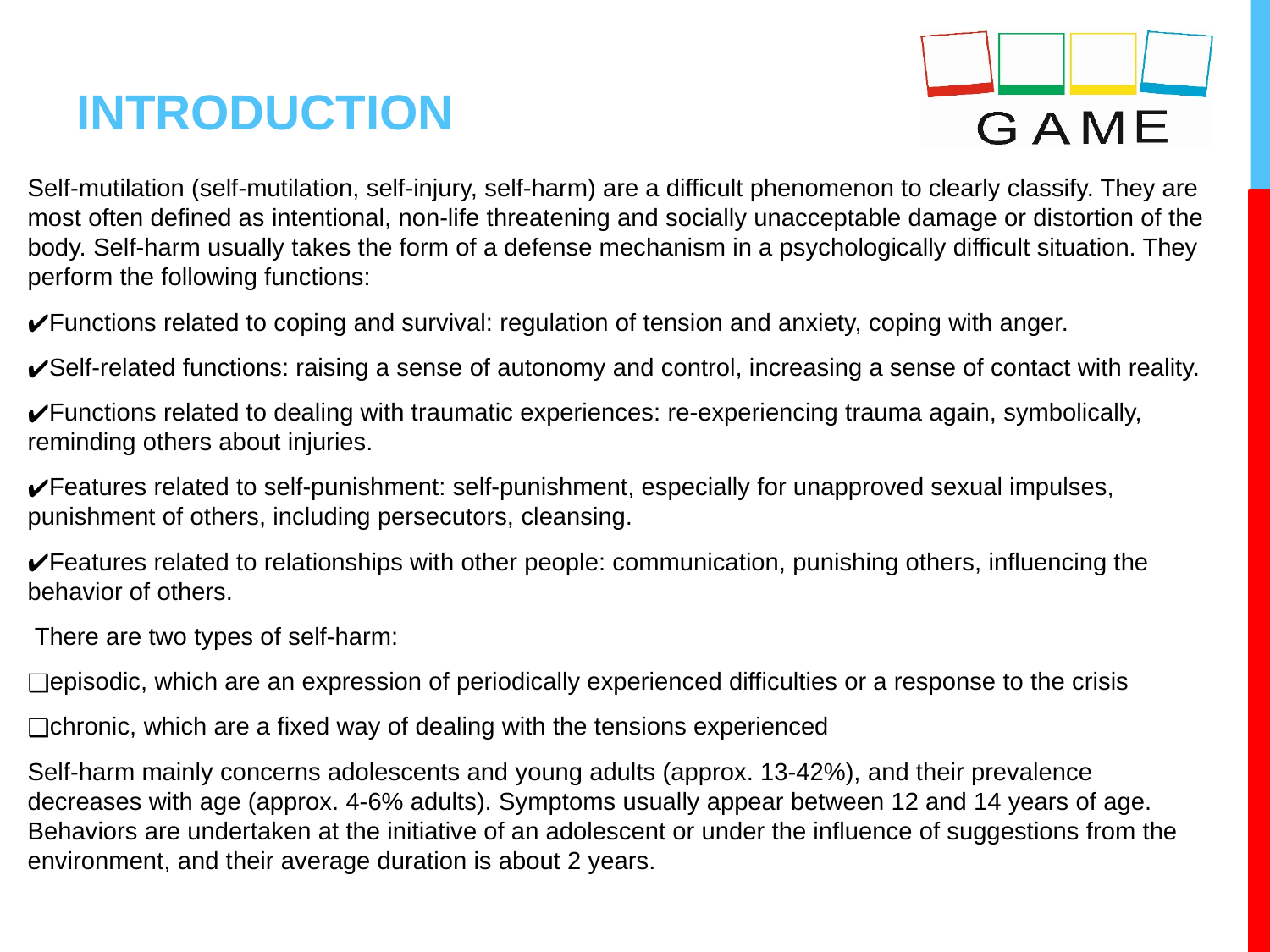

# INTRODUCTION
Self-mutilation (self-mutilation, self-injury, self-harm) are a difficult phenomenon to clearly classify. They are most often defined as intentional, non-life threatening and socially unacceptable damage or distortion of the body. Self-harm usually takes the form of a defense mechanism in a psychologically difficult situation. They perform the following functions:
Functions related to coping and survival: regulation of tension and anxiety, coping with anger.
Self-related functions: raising a sense of autonomy and control, increasing a sense of contact with reality.
Functions related to dealing with traumatic experiences: re-experiencing trauma again, symbolically, reminding others about injuries.
Features related to self-punishment: self-punishment, especially for unapproved sexual impulses, punishment of others, including persecutors, cleansing.
Features related to relationships with other people: communication, punishing others, influencing the behavior of others.
 There are two types of self-harm:
episodic, which are an expression of periodically experienced difficulties or a response to the crisis
chronic, which are a fixed way of dealing with the tensions experienced
Self-harm mainly concerns adolescents and young adults (approx. 13-42%), and their prevalence decreases with age (approx. 4-6% adults). Symptoms usually appear between 12 and 14 years of age. Behaviors are undertaken at the initiative of an adolescent or under the influence of suggestions from the environment, and their average duration is about 2 years.